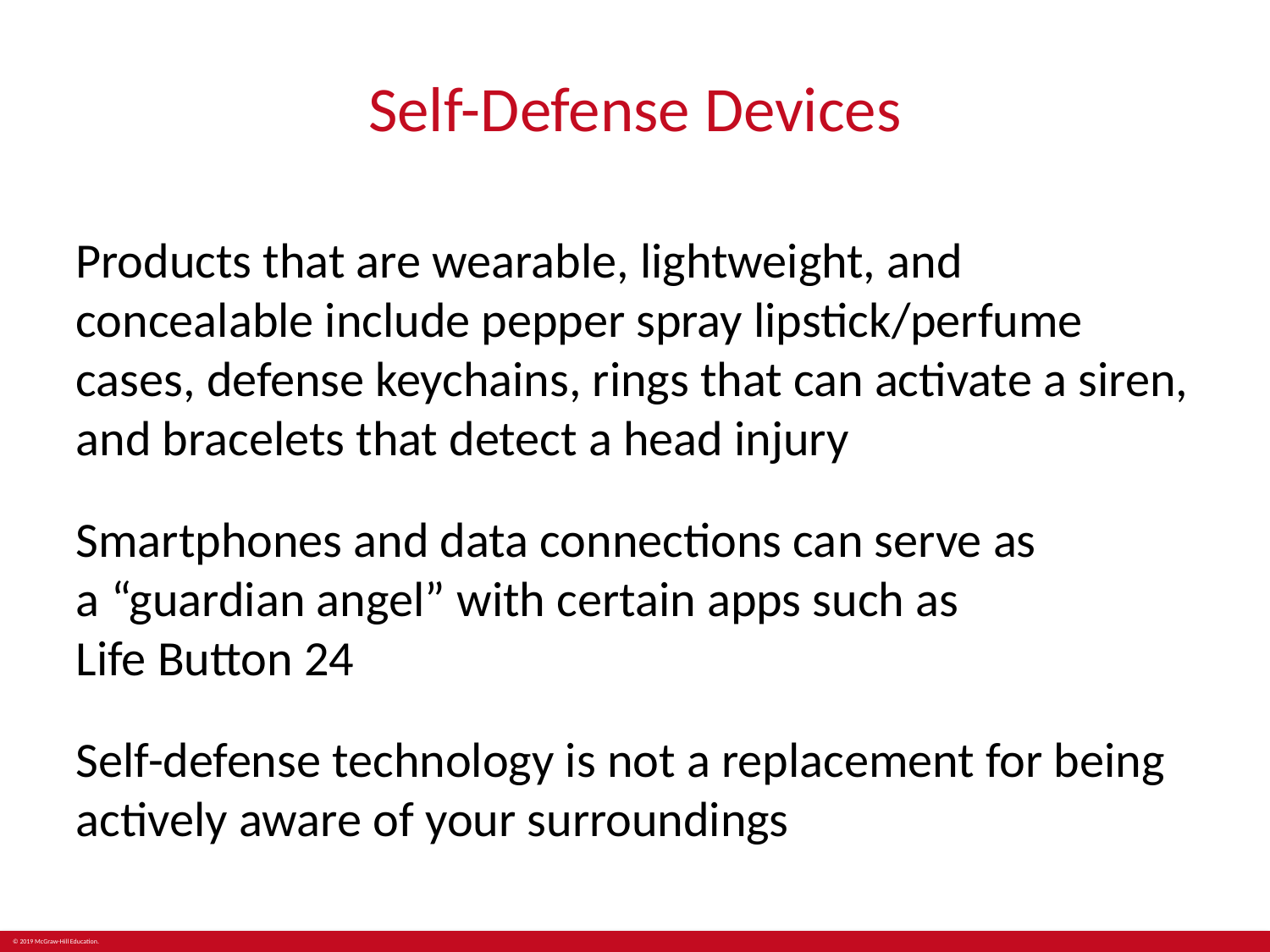

# Self-Defense Devices
Products that are wearable, lightweight, and concealable include pepper spray lipstick/perfume cases, defense keychains, rings that can activate a siren, and bracelets that detect a head injury
Smartphones and data connections can serve as
a “guardian angel” with certain apps such as
Life Button 24
Self-defense technology is not a replacement for being actively aware of your surroundings